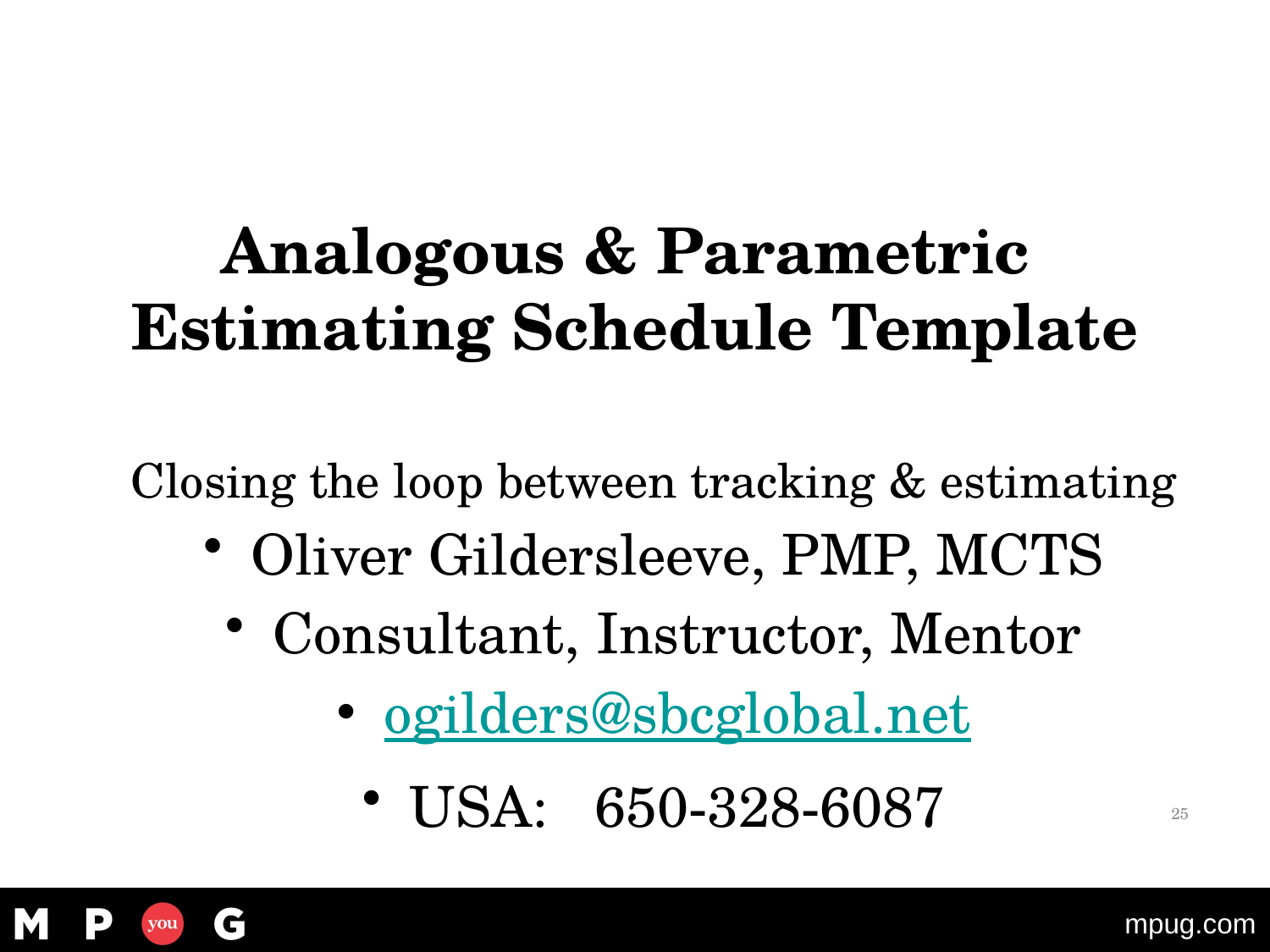

© Oliver D Gildersleeve, Jr 2020
# Analogous & Parametric Estimating Schedule Template

Closing the loop between tracking & estimating
Oliver Gildersleeve, PMP, MCTS
Consultant, Instructor, Mentor
ogilders@sbcglobal.net
USA:   650-328-6087

25